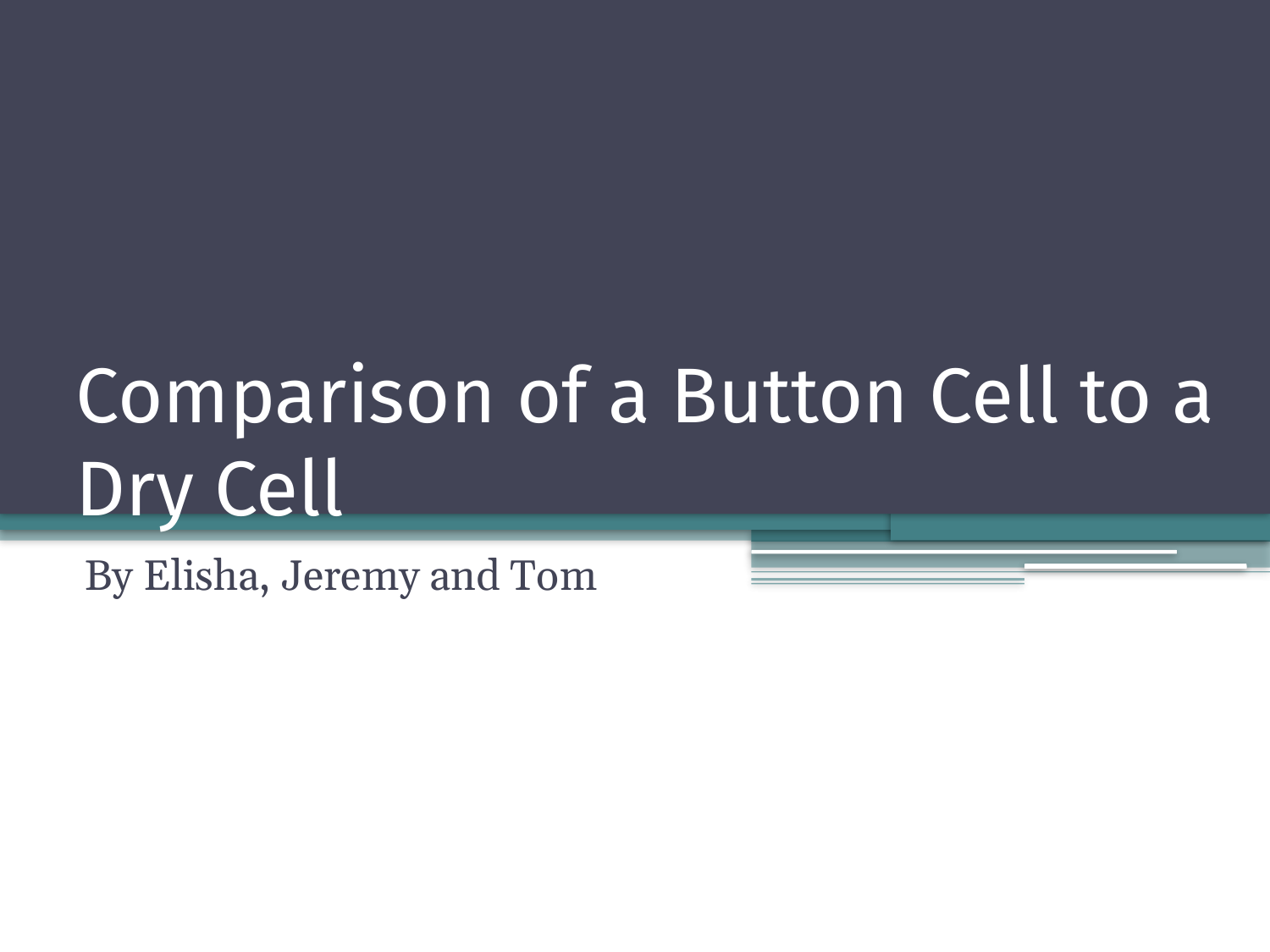

# Comparison of a Button Cell to a Dry Cell
By Elisha, Jeremy and Tom